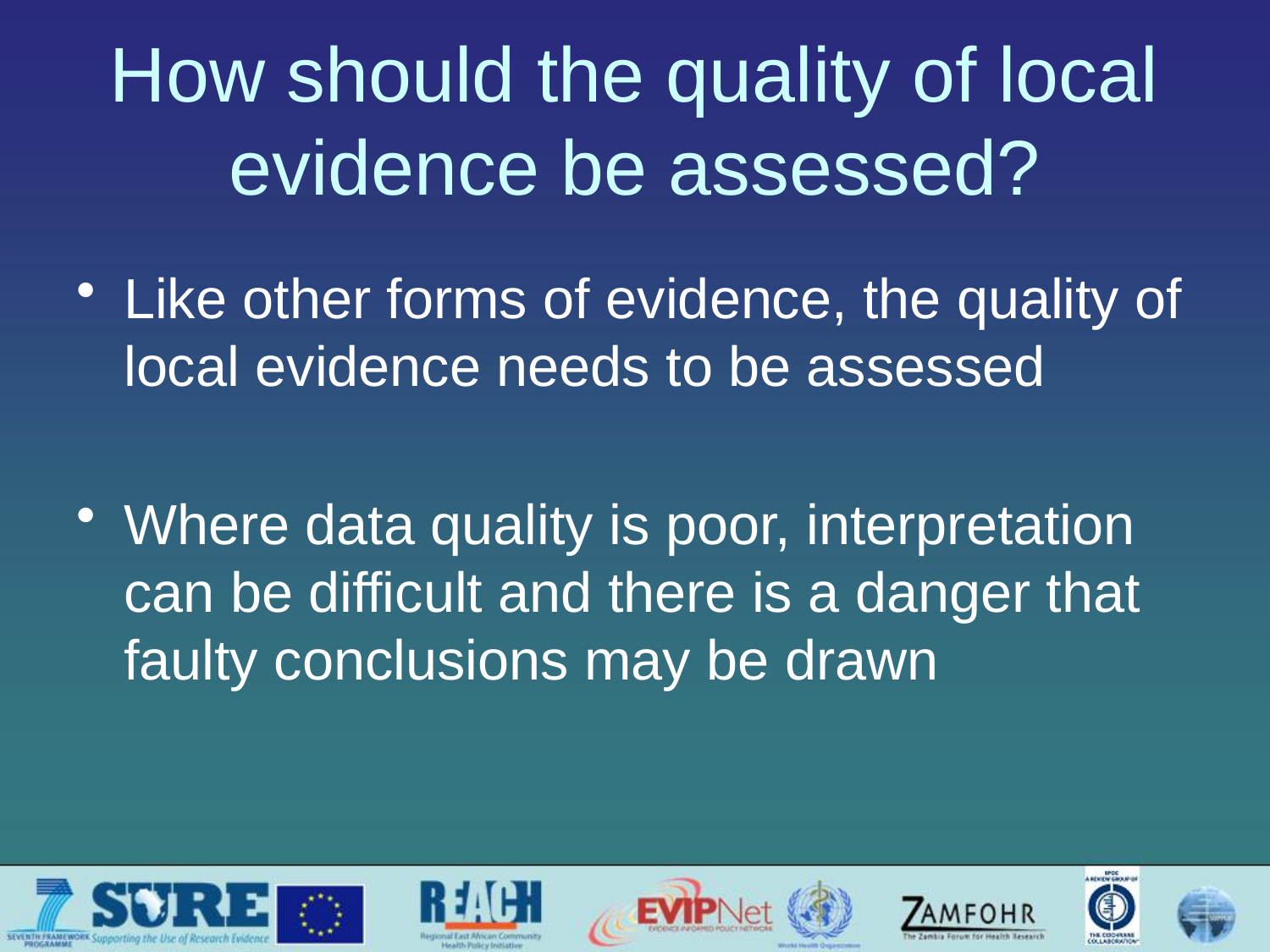

# How should the quality of local evidence be assessed?
Like other forms of evidence, the quality of local evidence needs to be assessed

Where data quality is poor, interpretation can be difficult and there is a danger that faulty conclusions may be drawn